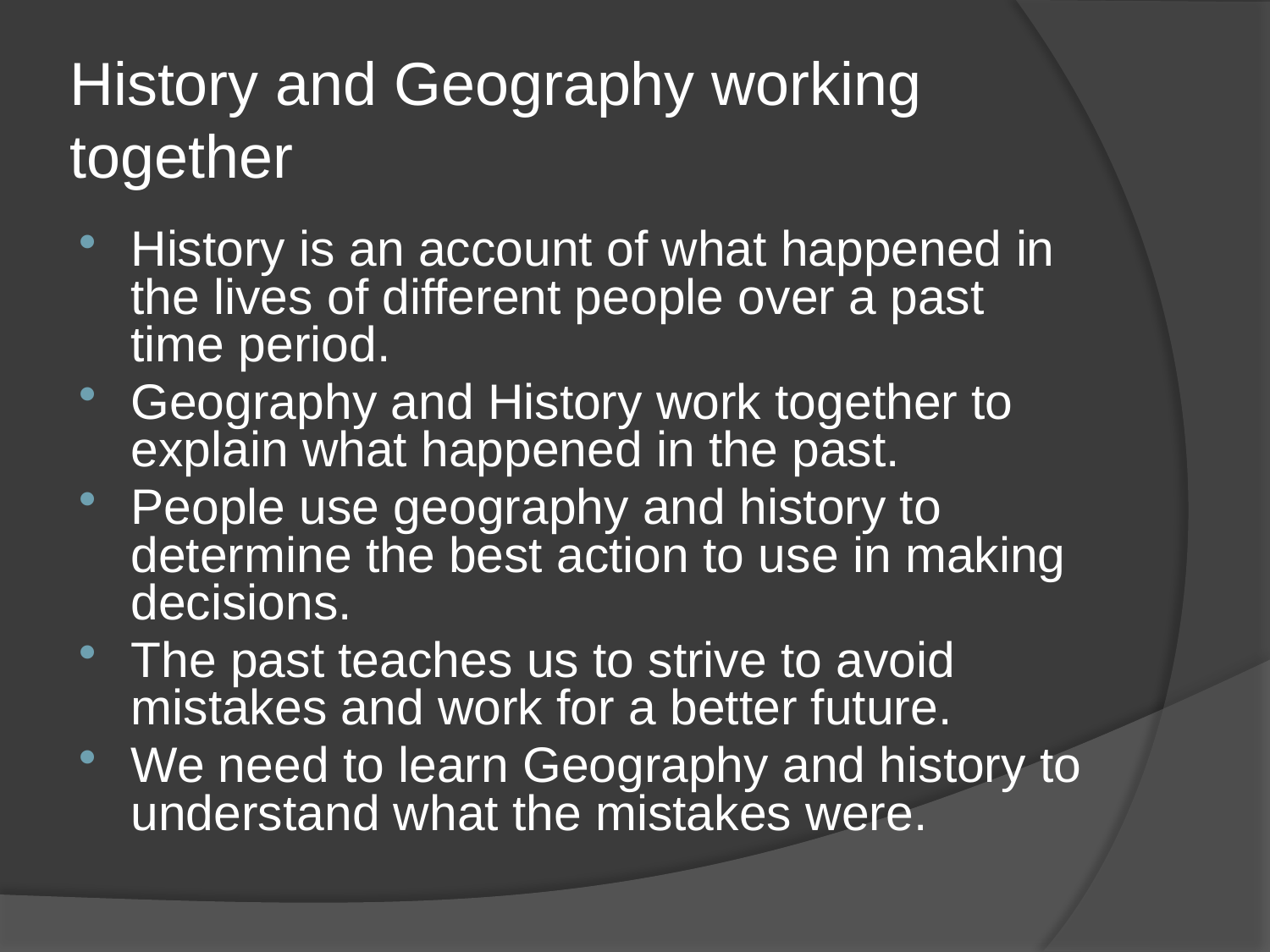

# History and Geography working together
History is an account of what happened in the lives of different people over a past time period.
Geography and History work together to explain what happened in the past.
People use geography and history to determine the best action to use in making decisions.
The past teaches us to strive to avoid mistakes and work for a better future.
We need to learn Geography and history to understand what the mistakes were.